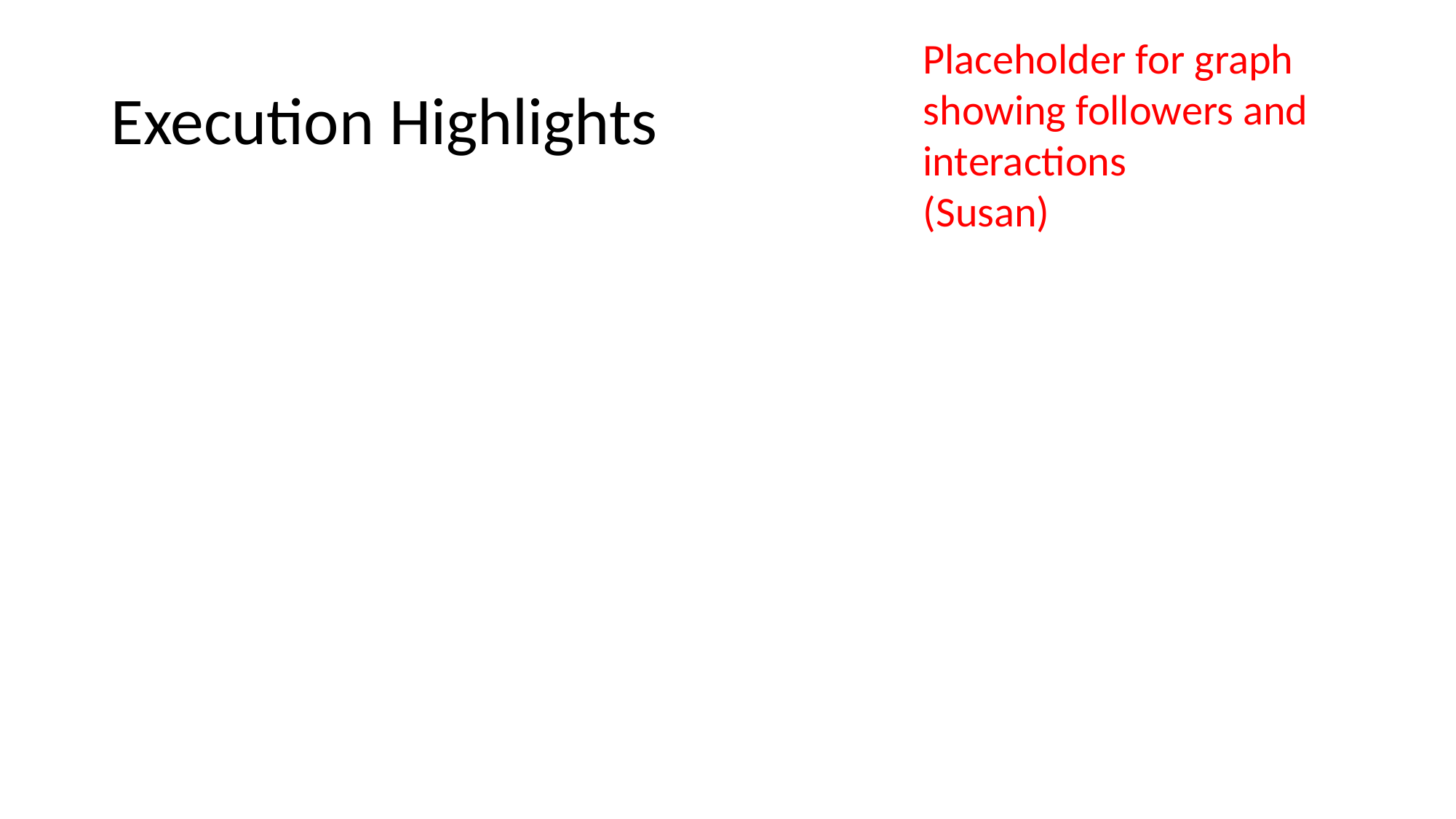

Placeholder for graph showing followers and interactions
(Susan)
# Execution Highlights